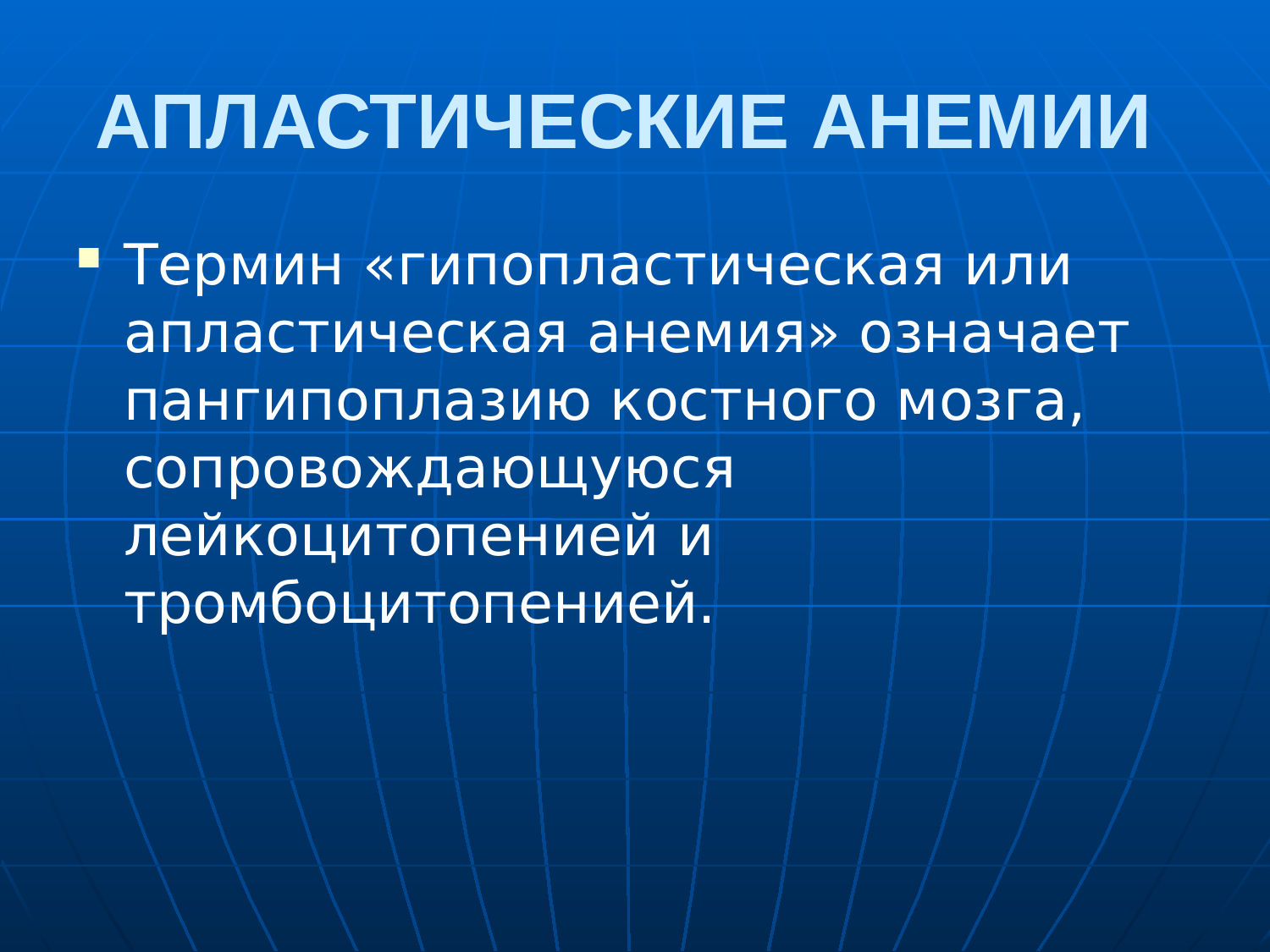

# АПЛАСТИЧЕСКИЕ АНЕМИИ
Термин «гипопластическая или апластическая анемия» означает пангипоплазию костного мозга, сопровождающуюся лейкоцитопенией и тромбоцитопенией.